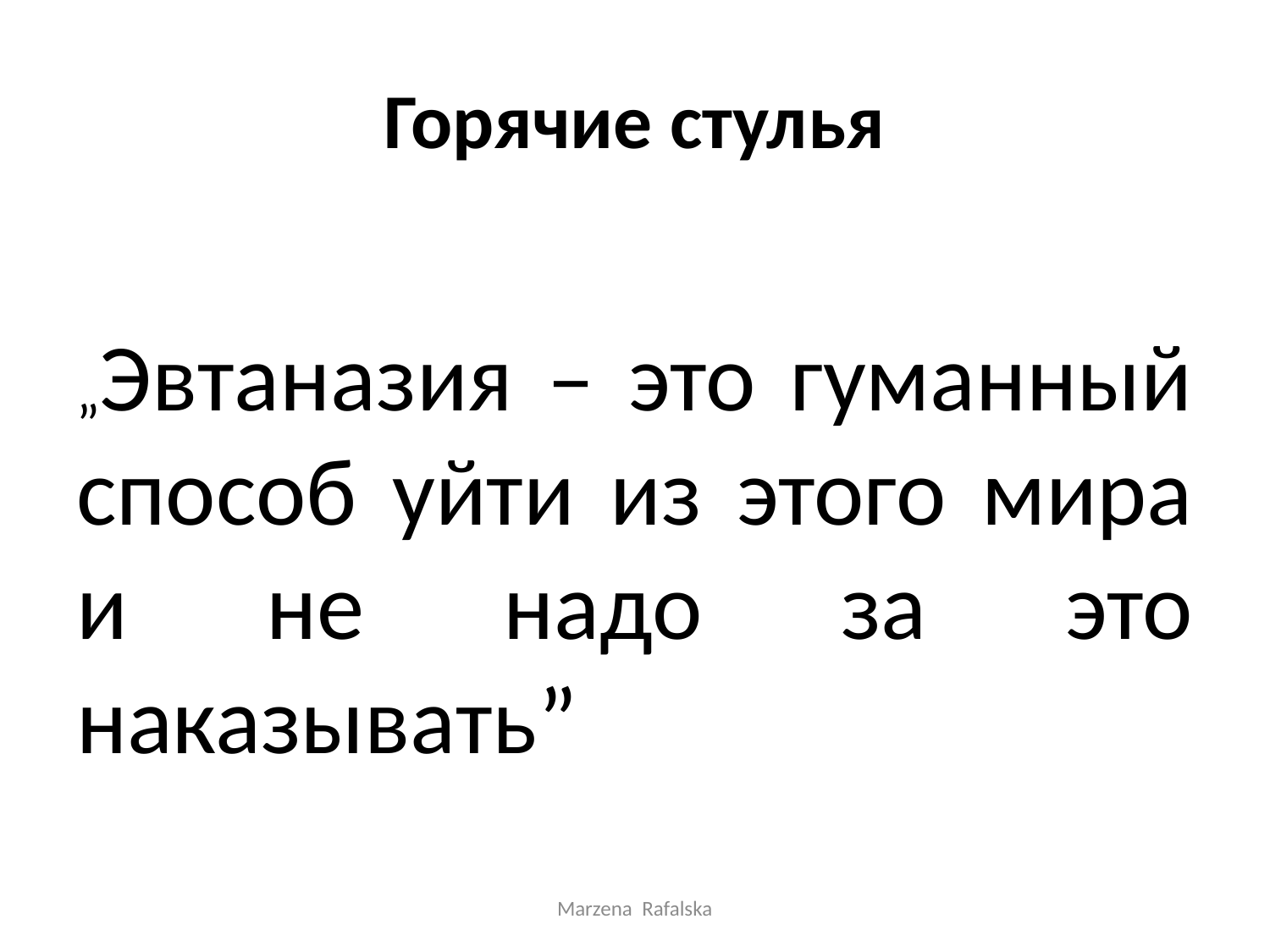

# Горячие стулья

„Эвтаназия – это гуманный способ уйти из этого мира и не надо за это наказывать”

Marzena  Rafalska